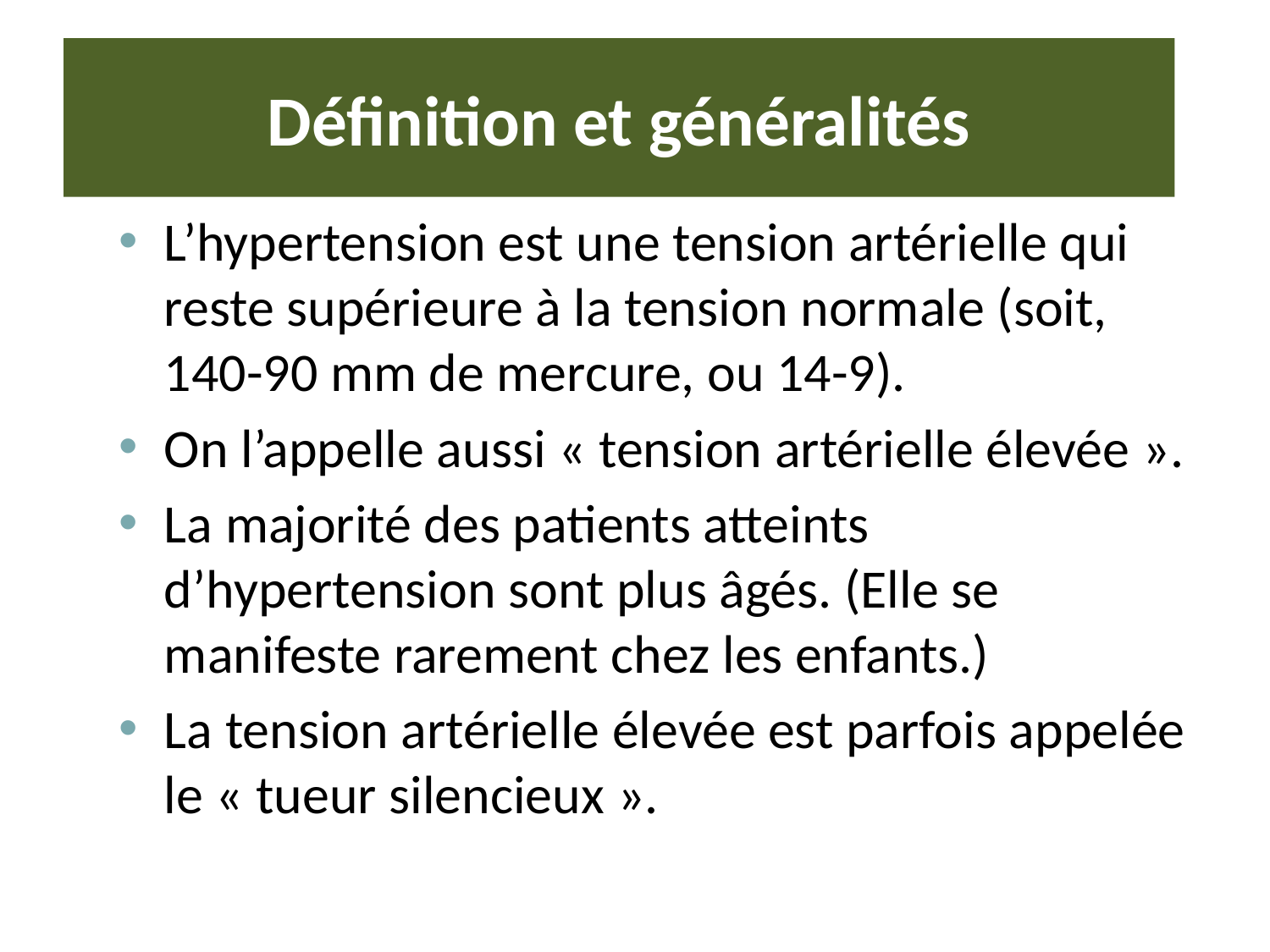

# Définition et généralités
L’hypertension est une tension artérielle qui reste supérieure à la tension normale (soit, 140-90 mm de mercure, ou 14-9).
On l’appelle aussi « tension artérielle élevée ».
La majorité des patients atteints d’hypertension sont plus âgés. (Elle se manifeste rarement chez les enfants.)
La tension artérielle élevée est parfois appelée le « tueur silencieux ».